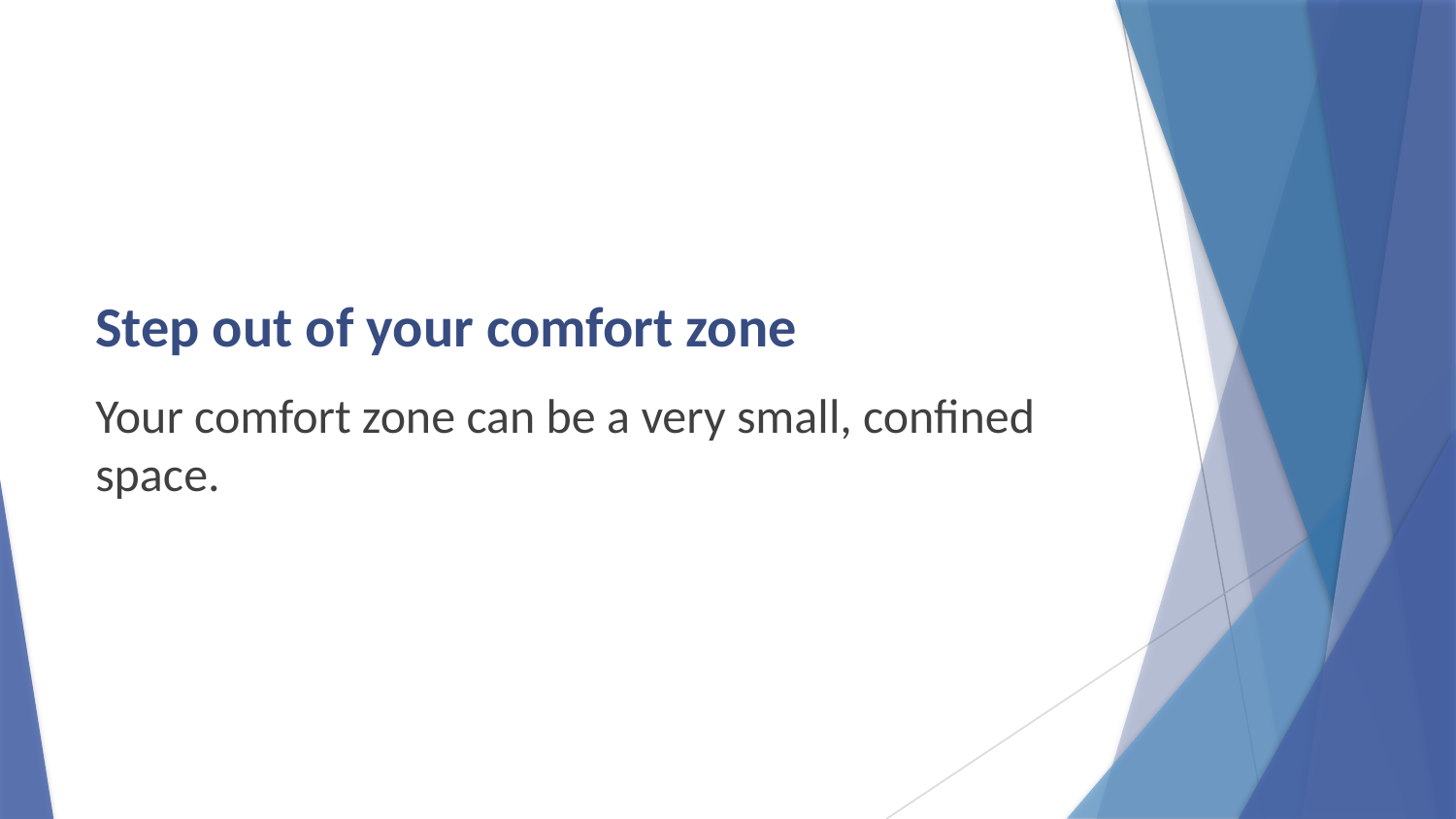

# Step out of your comfort zone
Your comfort zone can be a very small, confined space.